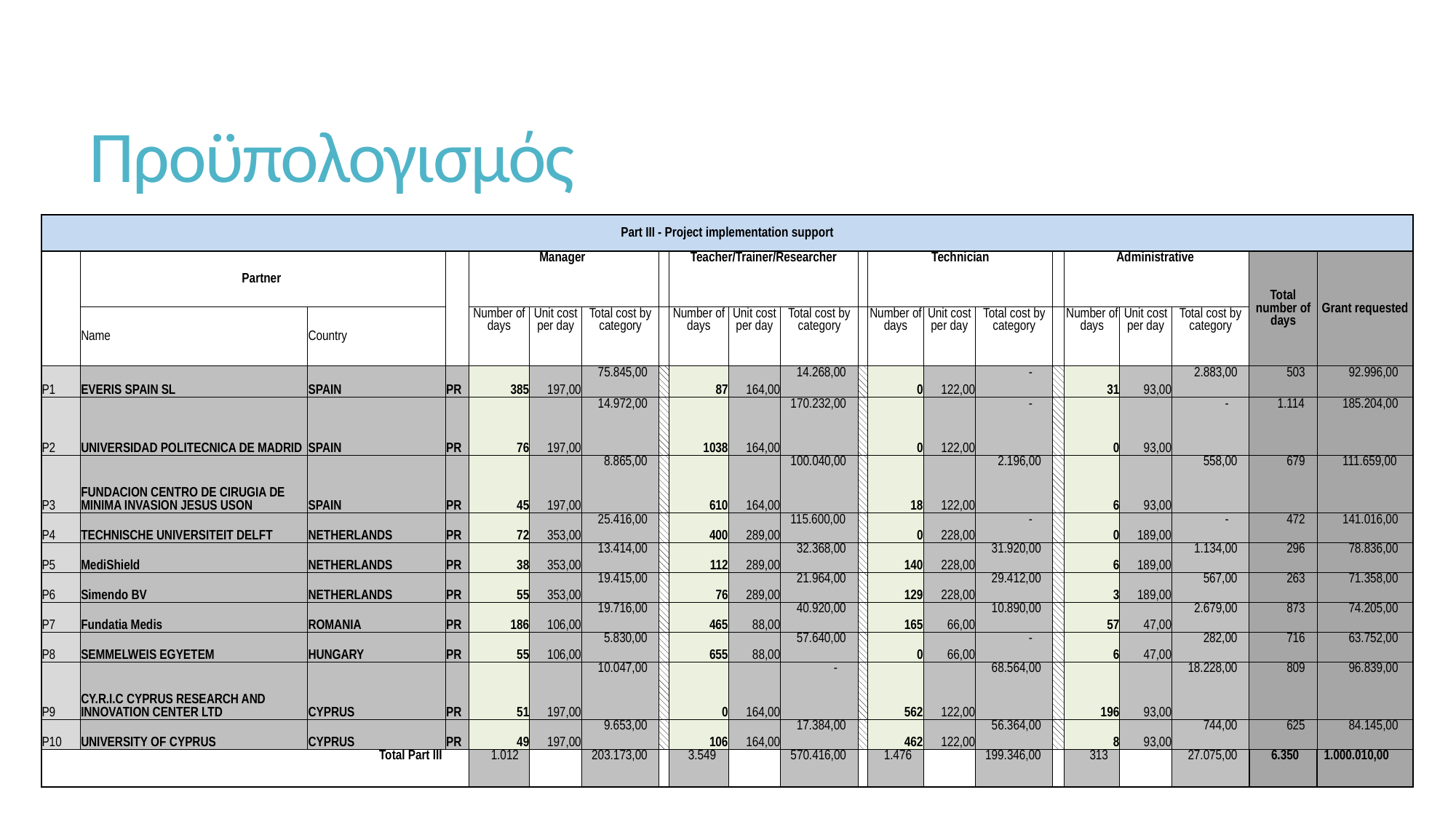

# Προϋπολογισμός
| Part III - Project implementation support |  |  |  |  |  |  |  |  |  |  |  |  |  |  |  |  |  |  |  |  |
| --- | --- | --- | --- | --- | --- | --- | --- | --- | --- | --- | --- | --- | --- | --- | --- | --- | --- | --- | --- | --- |
|  | Partner |  |  | Manager |  |  |  | Teacher/Trainer/Researcher |  |  |  | Technician |  |  |  | Administrative |  |  | Total number of days | Grant requested |
|  | Name | Country |  | Number of days | Unit cost per day | Total cost by category |  | Number of days | Unit cost per day | Total cost by category |  | Number of days | Unit cost per day | Total cost by category |  | Number of days | Unit cost per day | Total cost by category |  |  |
| P1 | EVERIS SPAIN SL | SPAIN | PR | 385 | 197,00 | 75.845,00 |  | 87 | 164,00 | 14.268,00 |  | 0 | 122,00 | - |  | 31 | 93,00 | 2.883,00 | 503 | 92.996,00 |
| P2 | UNIVERSIDAD POLITECNICA DE MADRID | SPAIN | PR | 76 | 197,00 | 14.972,00 |  | 1038 | 164,00 | 170.232,00 |  | 0 | 122,00 | - |  | 0 | 93,00 | - | 1.114 | 185.204,00 |
| P3 | FUNDACION CENTRO DE CIRUGIA DE MINIMA INVASION JESUS USON | SPAIN | PR | 45 | 197,00 | 8.865,00 |  | 610 | 164,00 | 100.040,00 |  | 18 | 122,00 | 2.196,00 |  | 6 | 93,00 | 558,00 | 679 | 111.659,00 |
| P4 | TECHNISCHE UNIVERSITEIT DELFT | NETHERLANDS | PR | 72 | 353,00 | 25.416,00 |  | 400 | 289,00 | 115.600,00 |  | 0 | 228,00 | - |  | 0 | 189,00 | - | 472 | 141.016,00 |
| P5 | MediShield | NETHERLANDS | PR | 38 | 353,00 | 13.414,00 |  | 112 | 289,00 | 32.368,00 |  | 140 | 228,00 | 31.920,00 |  | 6 | 189,00 | 1.134,00 | 296 | 78.836,00 |
| P6 | Simendo BV | NETHERLANDS | PR | 55 | 353,00 | 19.415,00 |  | 76 | 289,00 | 21.964,00 |  | 129 | 228,00 | 29.412,00 |  | 3 | 189,00 | 567,00 | 263 | 71.358,00 |
| P7 | Fundatia Medis | ROMANIA | PR | 186 | 106,00 | 19.716,00 |  | 465 | 88,00 | 40.920,00 |  | 165 | 66,00 | 10.890,00 |  | 57 | 47,00 | 2.679,00 | 873 | 74.205,00 |
| P8 | SEMMELWEIS EGYETEM | HUNGARY | PR | 55 | 106,00 | 5.830,00 |  | 655 | 88,00 | 57.640,00 |  | 0 | 66,00 | - |  | 6 | 47,00 | 282,00 | 716 | 63.752,00 |
| P9 | CY.R.I.C CYPRUS RESEARCH AND INNOVATION CENTER LTD | CYPRUS | PR | 51 | 197,00 | 10.047,00 |  | 0 | 164,00 | - |  | 562 | 122,00 | 68.564,00 |  | 196 | 93,00 | 18.228,00 | 809 | 96.839,00 |
| P10 | UNIVERSITY OF CYPRUS | CYPRUS | PR | 49 | 197,00 | 9.653,00 |  | 106 | 164,00 | 17.384,00 |  | 462 | 122,00 | 56.364,00 |  | 8 | 93,00 | 744,00 | 625 | 84.145,00 |
|  | Total Part III |  |  | 1.012 |  | 203.173,00 |  | 3.549 |  | 570.416,00 |  | 1.476 |  | 199.346,00 |  | 313 |  | 27.075,00 | 6.350 | 1.000.010,00 |